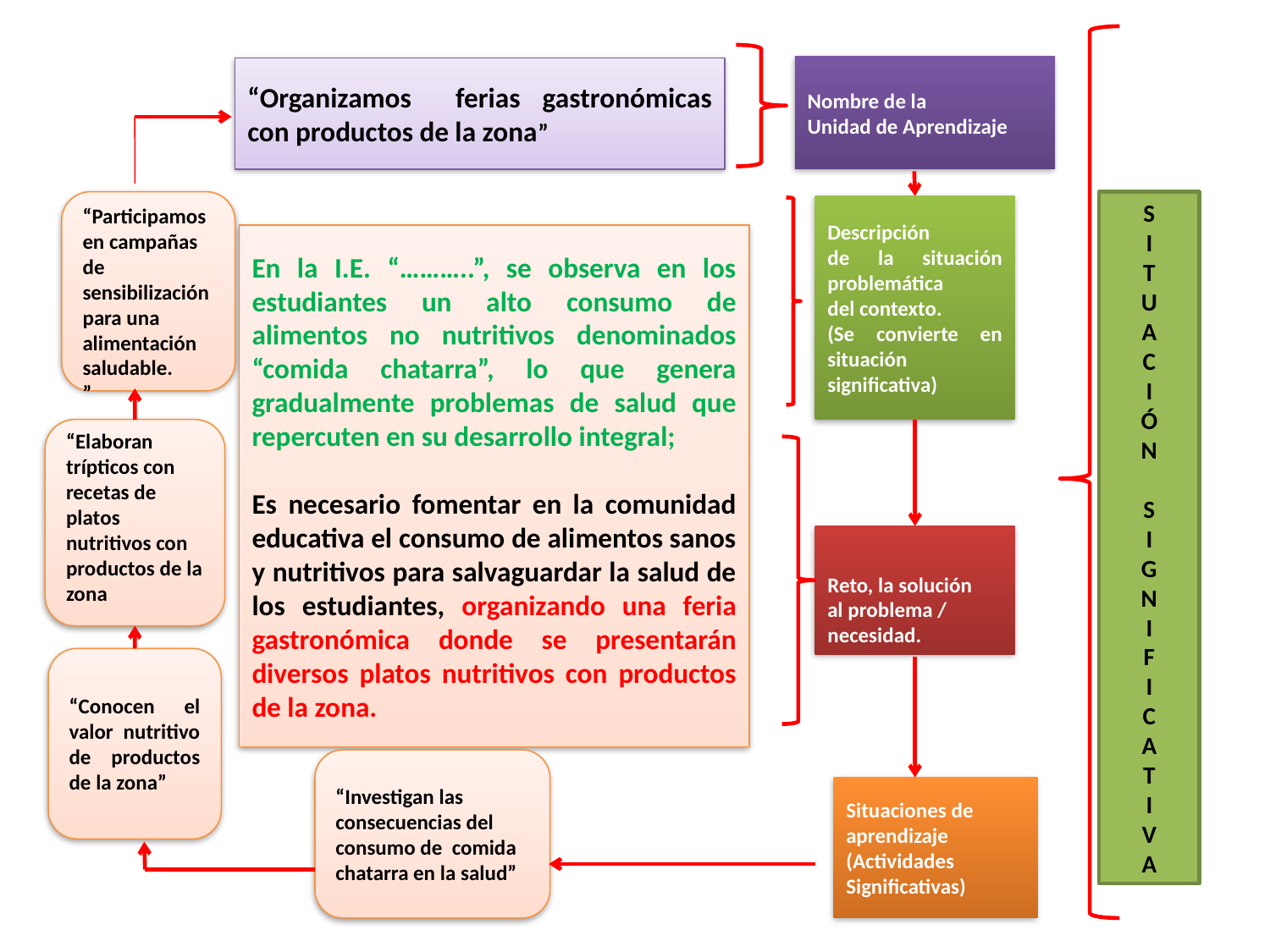

Nombre de la
Unidad de Aprendizaje
“Organizamos  ferias gastronómicas con productos de la zona”
S
I
T
U
A
C
I
Ó
N

S
I
G
N
I
F
I
C
A
T
I
V
A

“Participamos en campañas de sensibilización para una alimentación saludable.
”
Descripción
de la situación problemática
del contexto.
(Se convierte en situación significativa)

En la I.E. “………..”, se observa en los estudiantes un alto consumo de alimentos no nutritivos denominados “comida chatarra”, lo que genera gradualmente problemas de salud que repercuten en su desarrollo integral;

Es necesario fomentar en la comunidad educativa el consumo de alimentos sanos y nutritivos para salvaguardar la salud de los estudiantes, organizando una feria gastronómica donde se presentarán diversos platos nutritivos con productos de la zona.

“Elaboran trípticos con recetas de platos nutritivos con productos de la zona

Reto, la solución
al problema / necesidad.
“Conocen el valor nutritivo de productos de la zona”
“Investigan las consecuencias del consumo de  comida chatarra en la salud”
Situaciones de aprendizaje
(Actividades
Significativas)